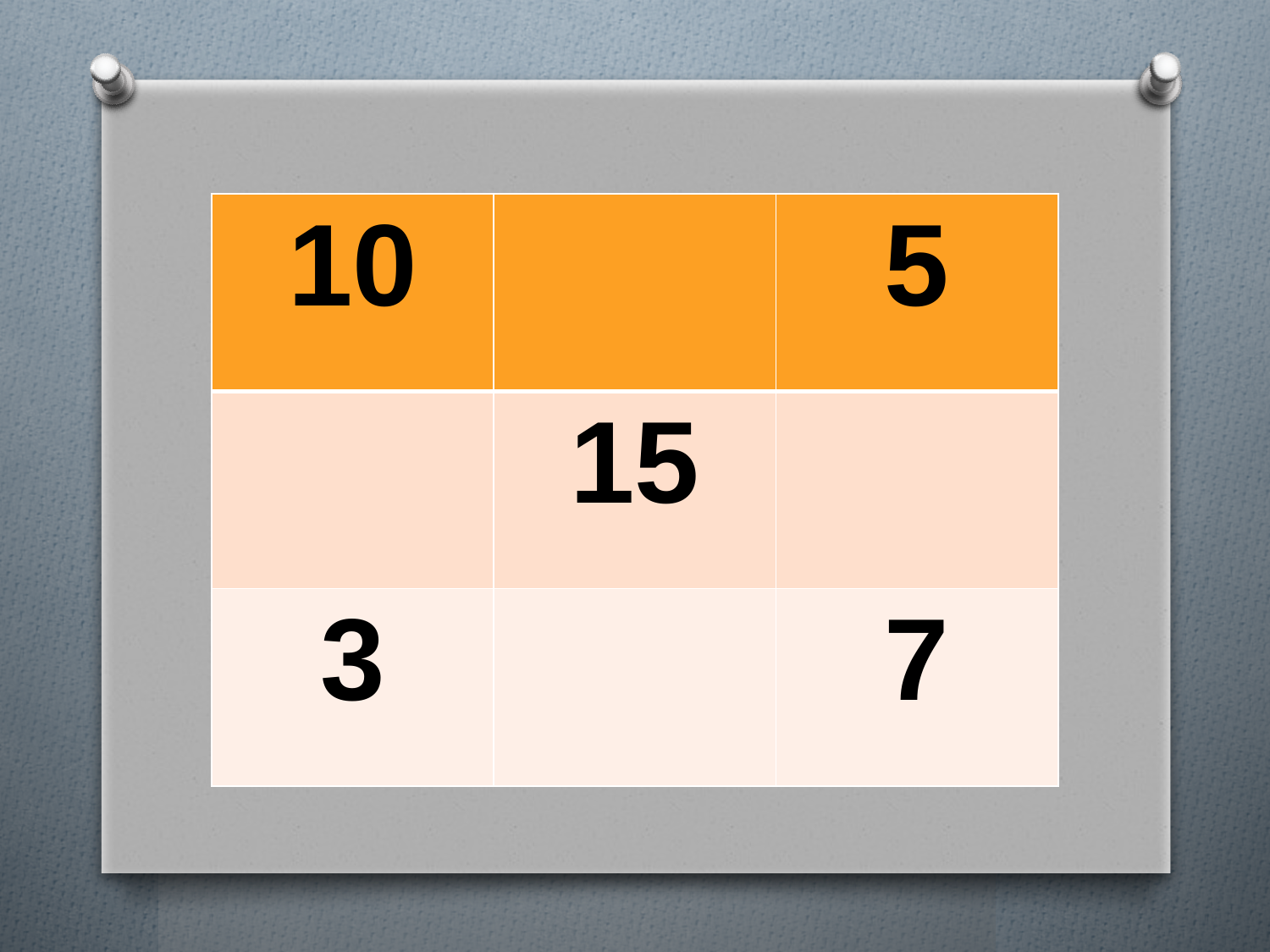

| 10 |  | 5 |
| --- | --- | --- |
|  | 15 |  |
| 3 |  | 7 |